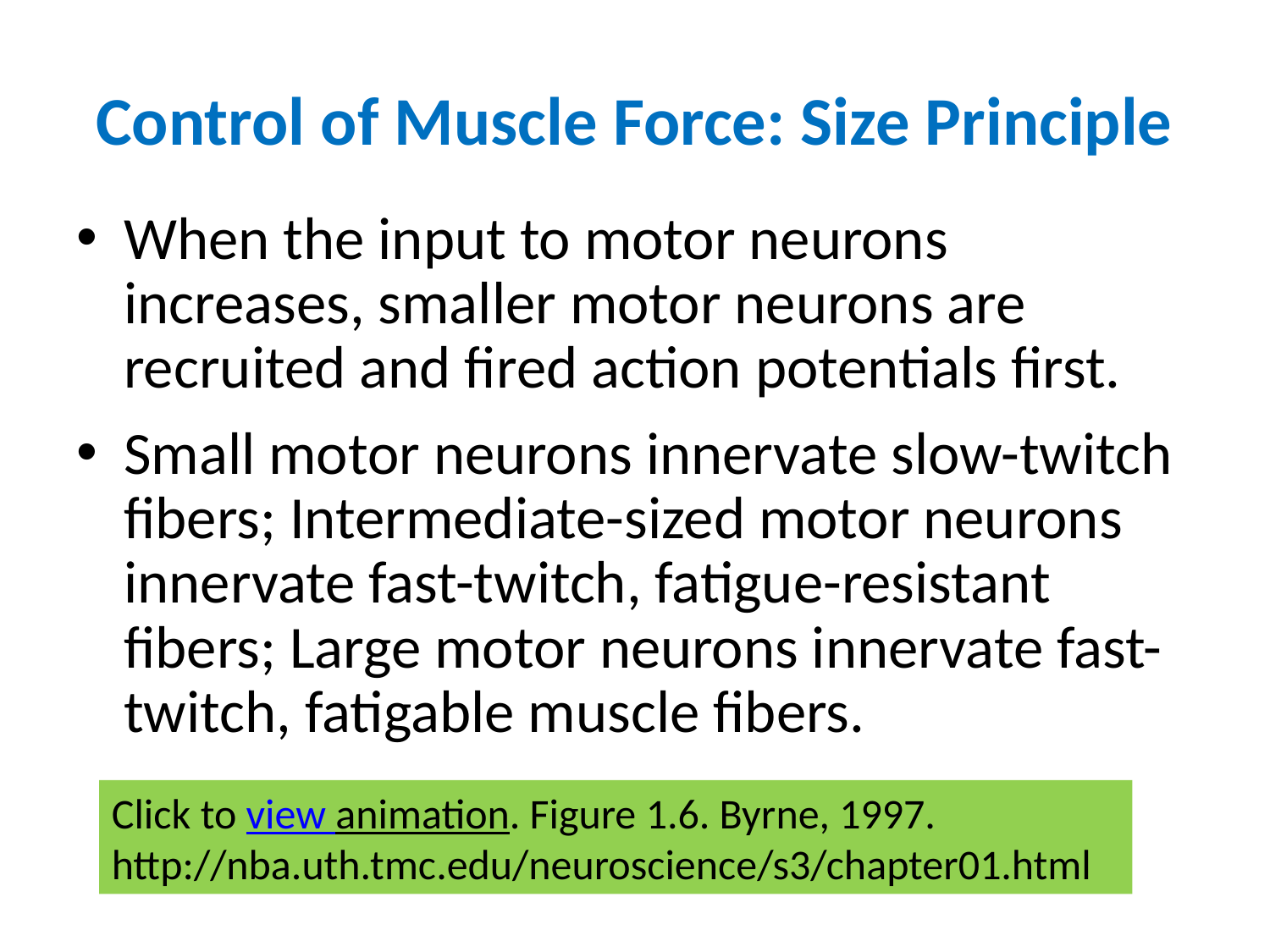

# Control of Muscle Force: Size Principle
When the input to motor neurons increases, smaller motor neurons are recruited and fired action potentials first.
Small motor neurons innervate slow-twitch fibers; Intermediate-sized motor neurons innervate fast-twitch, fatigue-resistant fibers; Large motor neurons innervate fast-twitch, fatigable muscle fibers.
Click to view animation. Figure 1.6. Byrne, 1997.
http://nba.uth.tmc.edu/neuroscience/s3/chapter01.html